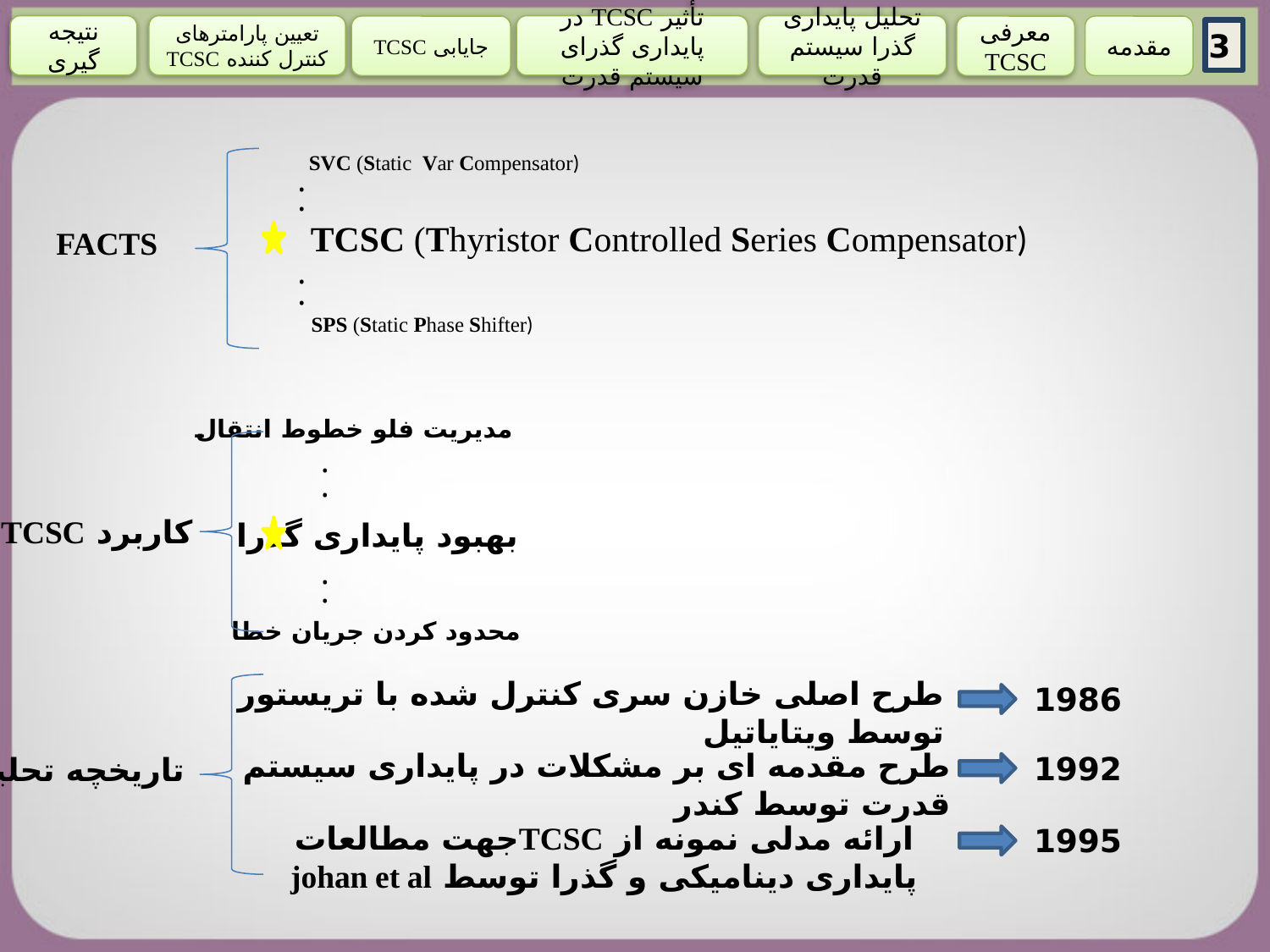

نتیجه گیری
تعیین پارامترهای کنترل کننده TCSC
تأثیر TCSC در پایداری گذرای سیستم قدرت
تحلیل پایداری گذرا سیستم قدرت
جایابی TCSC
معرفی TCSC
مقدمه
3
SVC (Static  Var Compensator)

.
.
TCSC (Thyristor Controlled Series Compensator)
FACTS

.
.
SPS (Static Phase Shifter)
مدیریت فلو خطوط انتقال

.
.
کاربرد TCSC
بهبود پایداری گذرا

.
.
محدود کردن جریان خطا
طرح اصلی خازن سری کنترل شده با تریستور توسط ویتایاتیل
1986

طرح مقدمه ای بر مشکلات در پایداری سیستم قدرت توسط کندر
1992
تاریخچه تحلیل

ارائه مدلی نمونه از TCSCجهت مطالعات پایداری دینامیکی و گذرا توسط johan et al
1995